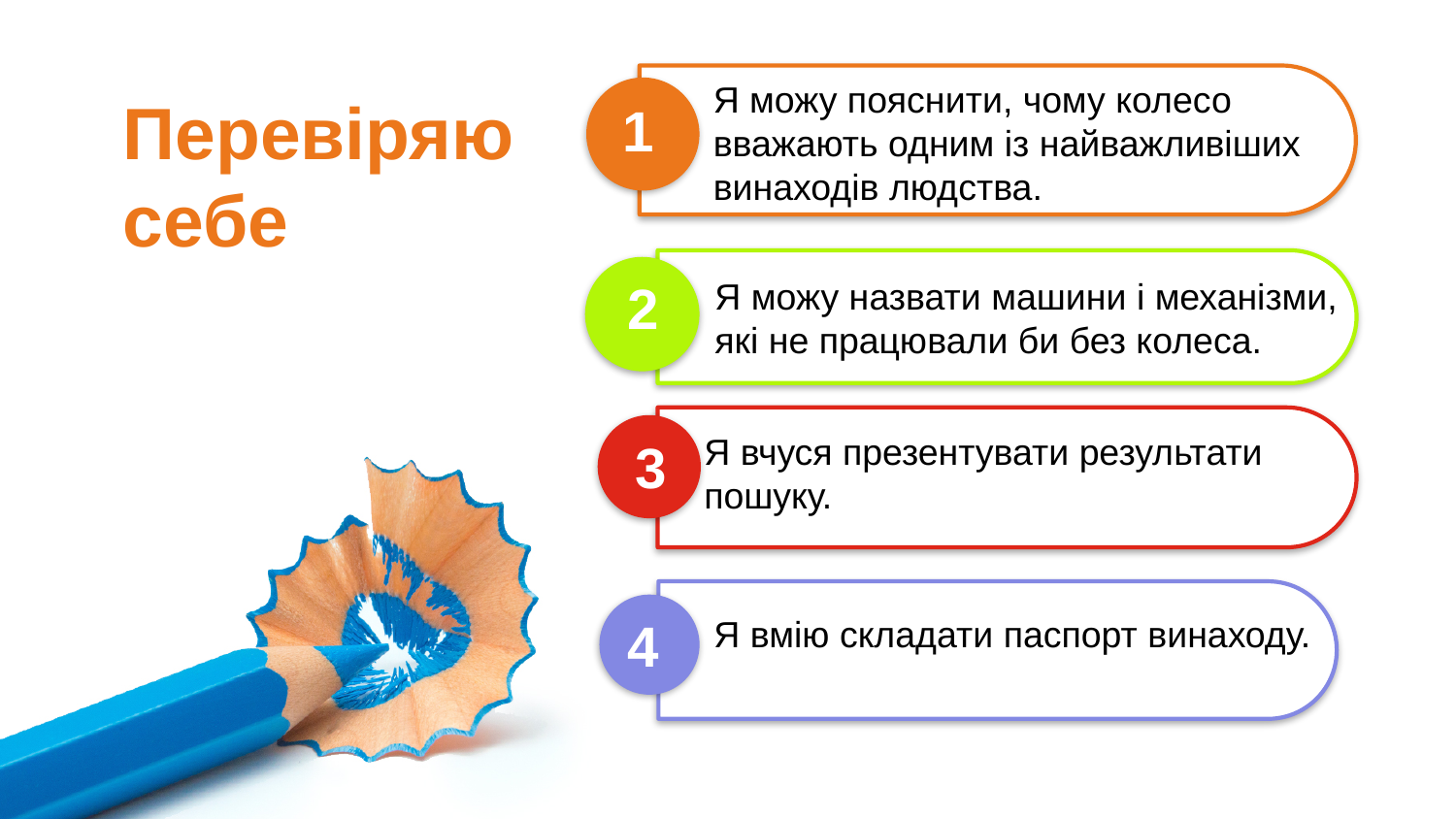

Я можу пояснити, чому колесо
вважають одним із найважливіших
винаходів людства.
Перевіряю себе

1

2
Я можу назвати машини і механізми,
які не працювали би без колеса.

Я вчуся презентувати результати
пошуку.
3

Я вмію складати паспорт винаходу.
4